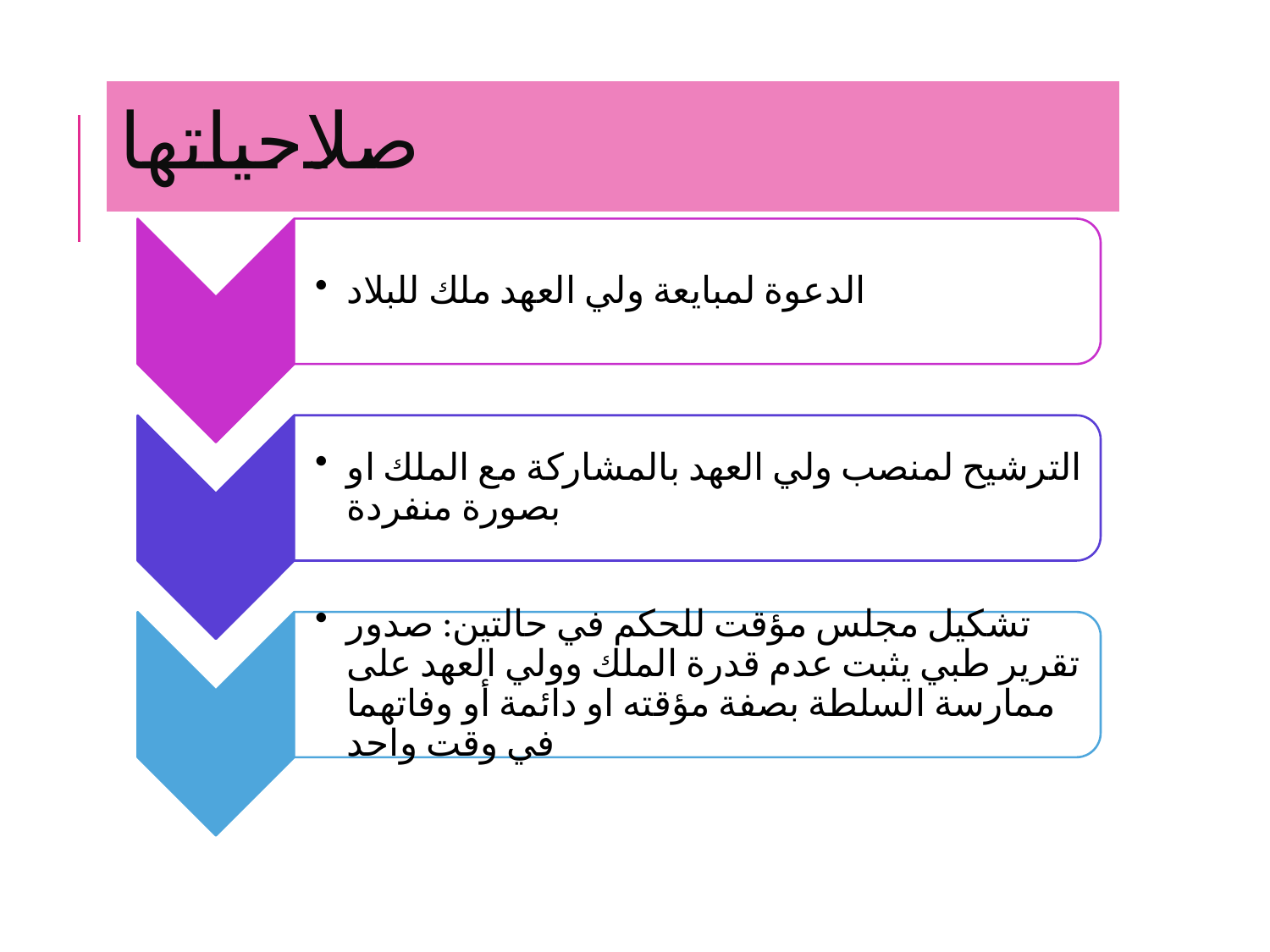

# صلاحياتها

الدعوة لمبايعة ولي العهد ملك للبلاد

الترشيح لمنصب ولي العهد بالمشاركة مع الملك او بصورة منفردة

تشكيل مجلس مؤقت للحكم في حالتين: صدور تقرير طبي يثبت عدم قدرة الملك وولي العهد على ممارسة السلطة بصفة مؤقته او دائمة أو وفاتهما في وقت واحد